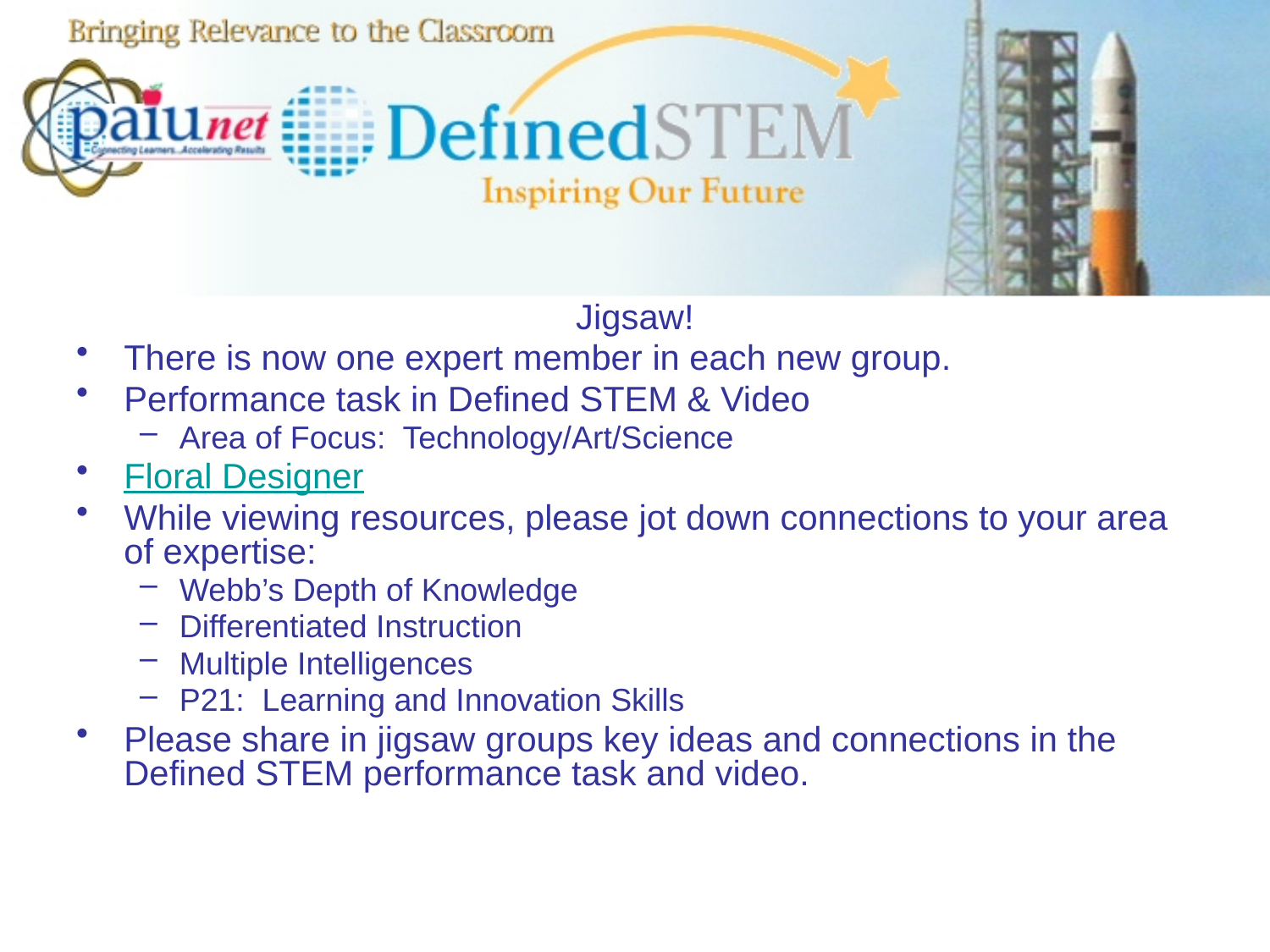

#
Jigsaw!
There is now one expert member in each new group.
Performance task in Defined STEM & Video
Area of Focus:  Technology/Art/Science
Floral Designer
While viewing resources, please jot down connections to your area of expertise:
Webb’s Depth of Knowledge
Differentiated Instruction
Multiple Intelligences
P21:  Learning and Innovation Skills
Please share in jigsaw groups key ideas and connections in the Defined STEM performance task and video.